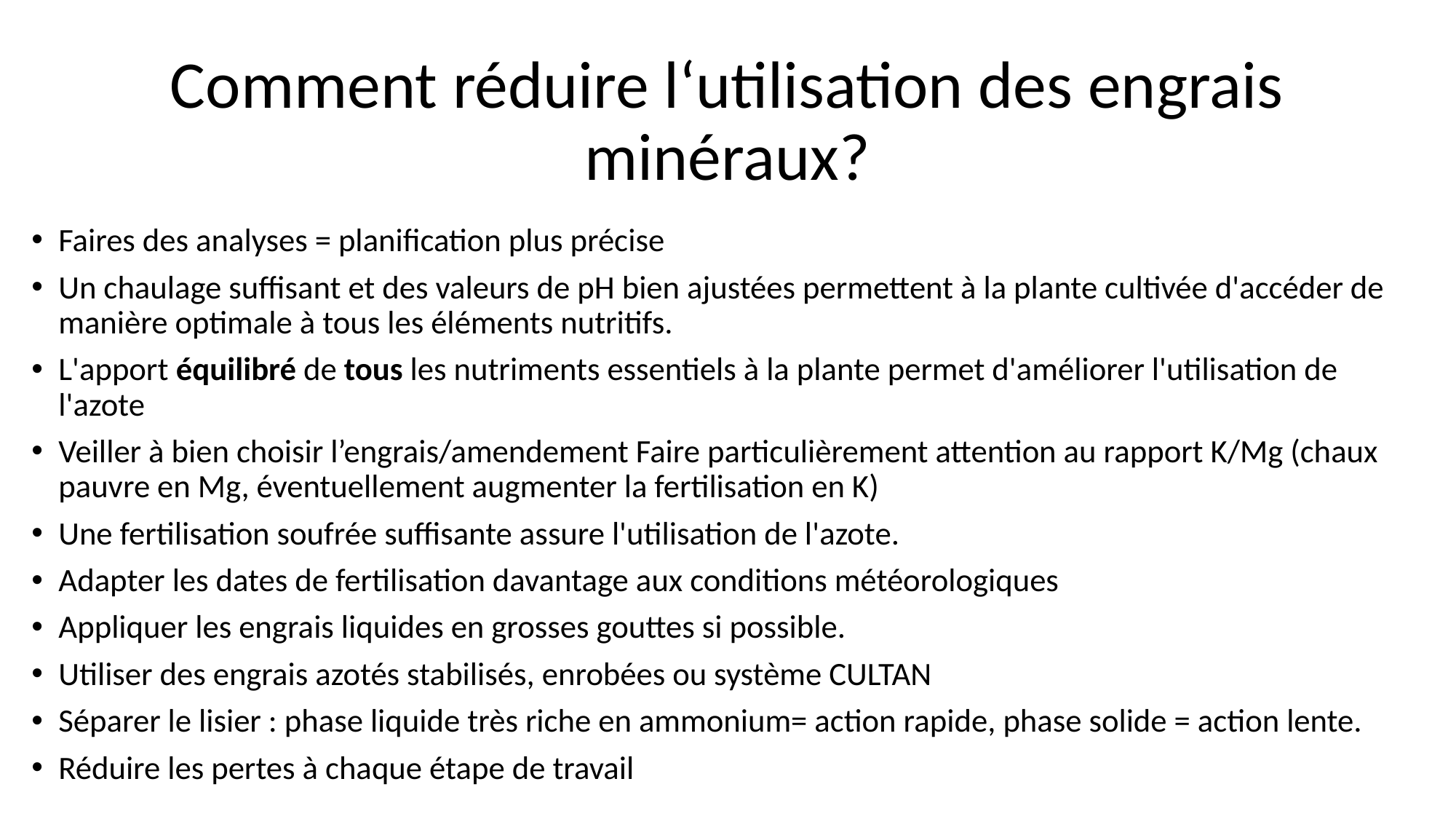

# Comment réduire l‘utilisation des engrais minéraux?
Faires des analyses = planification plus précise
Un chaulage suffisant et des valeurs de pH bien ajustées permettent à la plante cultivée d'accéder de manière optimale à tous les éléments nutritifs.
L'apport équilibré de tous les nutriments essentiels à la plante permet d'améliorer l'utilisation de l'azote
Veiller à bien choisir l’engrais/amendement Faire particulièrement attention au rapport K/Mg (chaux pauvre en Mg, éventuellement augmenter la fertilisation en K)
Une fertilisation soufrée suffisante assure l'utilisation de l'azote.
Adapter les dates de fertilisation davantage aux conditions météorologiques
Appliquer les engrais liquides en grosses gouttes si possible.
Utiliser des engrais azotés stabilisés, enrobées ou système CULTAN
Séparer le lisier : phase liquide très riche en ammonium= action rapide, phase solide = action lente.
Réduire les pertes à chaque étape de travail